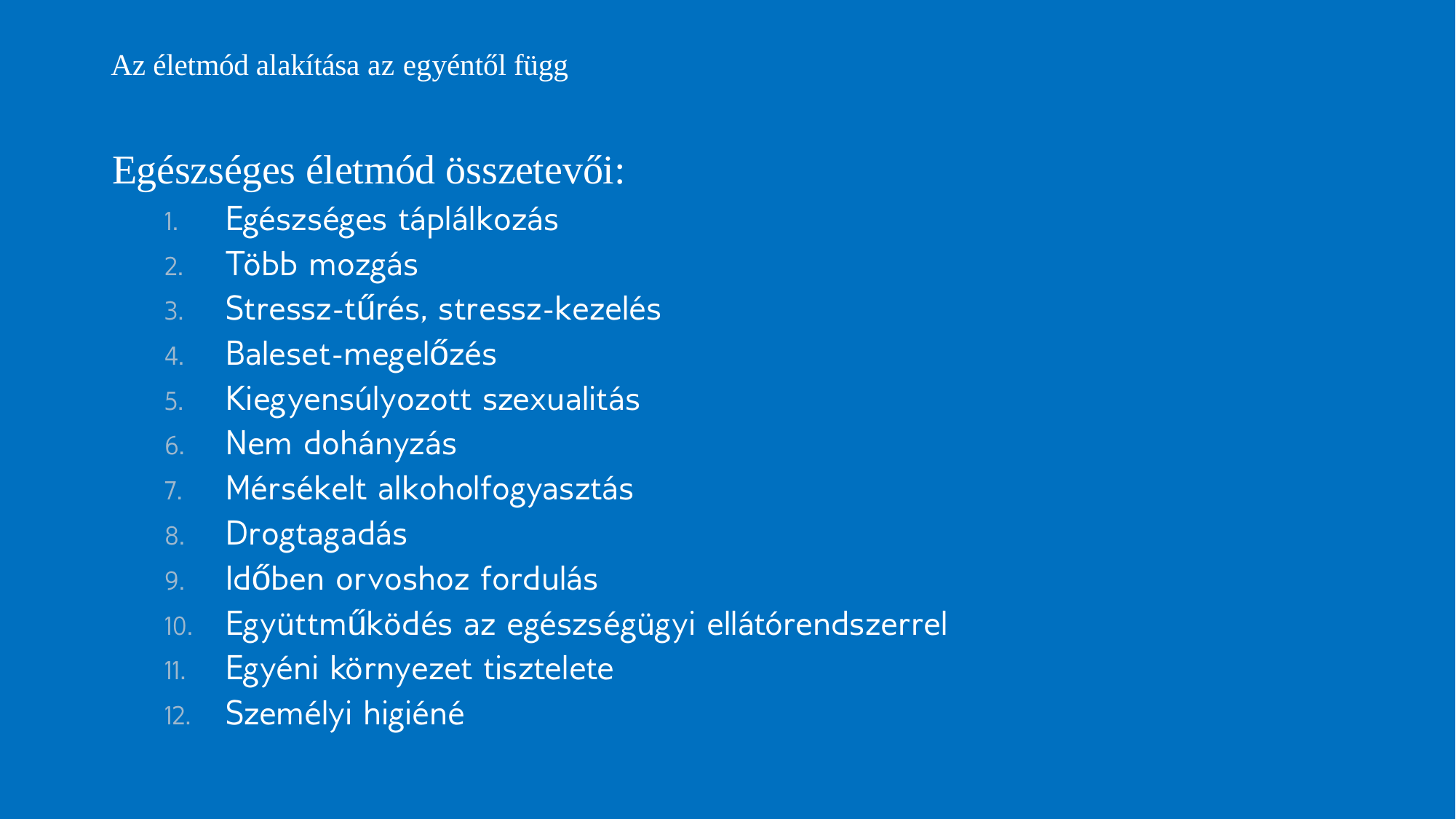

# Az életmód alakítása az egyéntől függ
Egészséges életmód összetevői:
Egészséges táplálkozás
Több mozgás
Stressz-tűrés, stressz-kezelés
Baleset-megelőzés
Kiegyensúlyozott szexualitás
Nem dohányzás
Mérsékelt alkoholfogyasztás
Drogtagadás
Időben orvoshoz fordulás
Együttműködés az egészségügyi ellátórendszerrel
Egyéni környezet tisztelete
Személyi higiéné